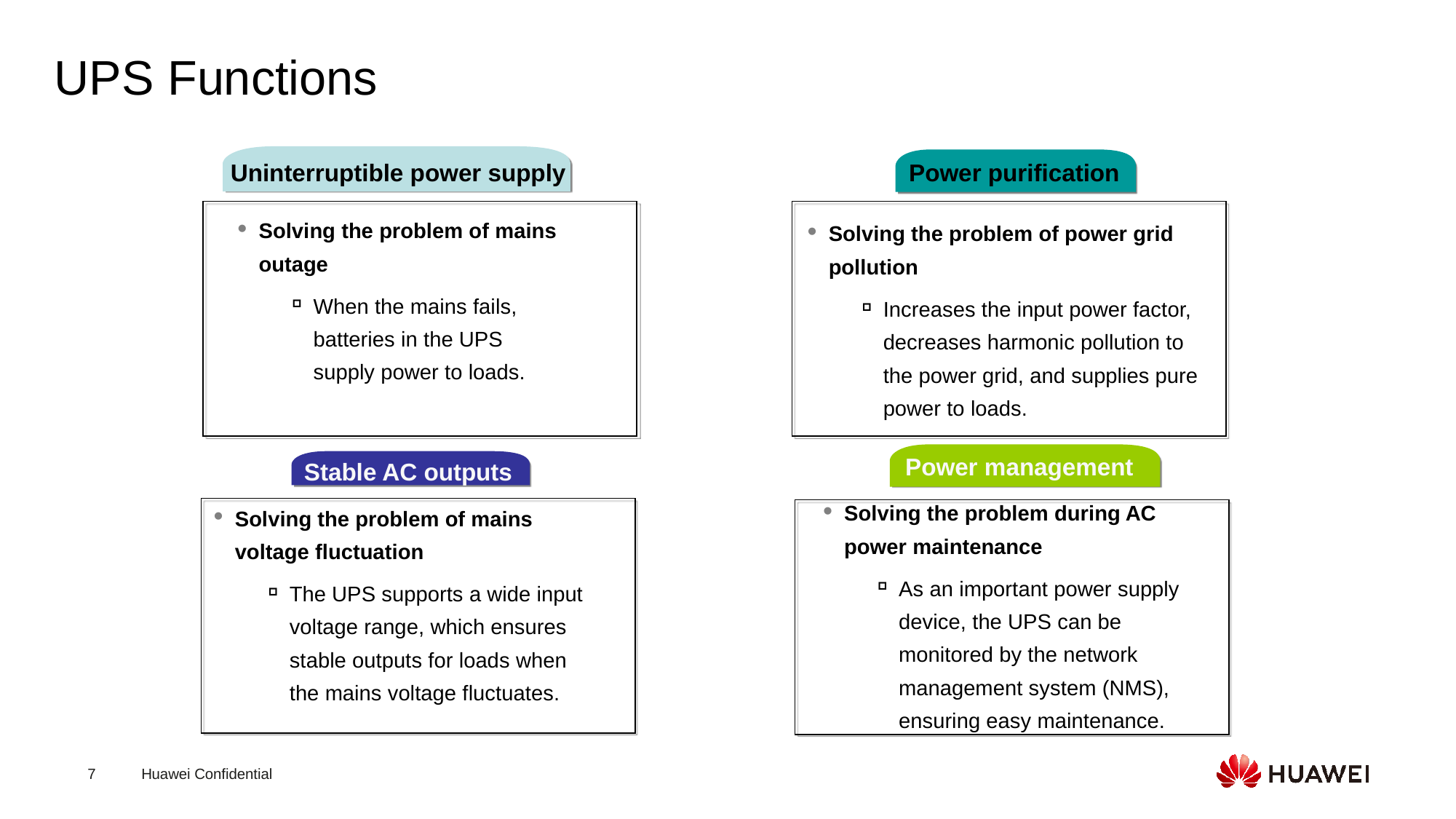

# UPS Functions

Uninterruptible power supply
Power purification

Solving the problem of mains outage
When the mains fails, batteries in the UPS supply power to loads.
Solving the problem of power grid pollution
Increases the input power factor, decreases harmonic pollution to the power grid, and supplies pure power to loads.

Power management

Stable AC outputs
Solving the problem during AC power maintenance
As an important power supply device, the UPS can be monitored by the network management system (NMS), ensuring easy maintenance.
Solving the problem of mains voltage fluctuation
The UPS supports a wide input voltage range, which ensures stable outputs for loads when the mains voltage fluctuates.